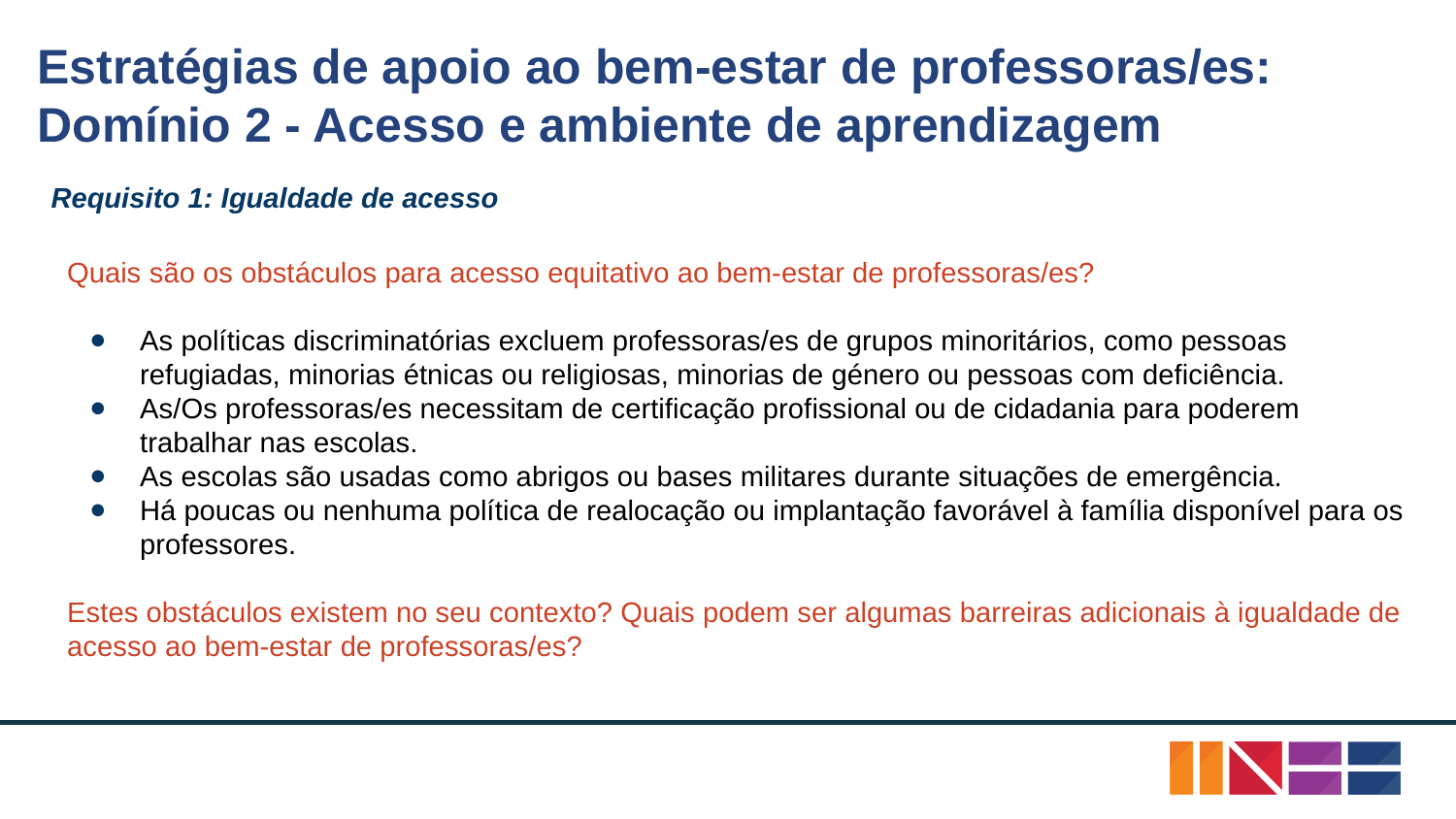

# Estratégias de apoio ao bem-estar de professoras/es:
Domínio 2 - Acesso e ambiente de aprendizagem

Requisito 1: Igualdade de acesso

Quais são os obstáculos para acesso equitativo ao bem-estar de professoras/es?

As políticas discriminatórias excluem professoras/es de grupos minoritários, como pessoas refugiadas, minorias étnicas ou religiosas, minorias de género ou pessoas com deficiência.
As/Os professoras/es necessitam de certificação profissional ou de cidadania para poderem trabalhar nas escolas.
As escolas são usadas como abrigos ou bases militares durante situações de emergência.
Há poucas ou nenhuma política de realocação ou implantação favorável à família disponível para os professores.

Estes obstáculos existem no seu contexto? Quais podem ser algumas barreiras adicionais à igualdade de acesso ao bem-estar de professoras/es?